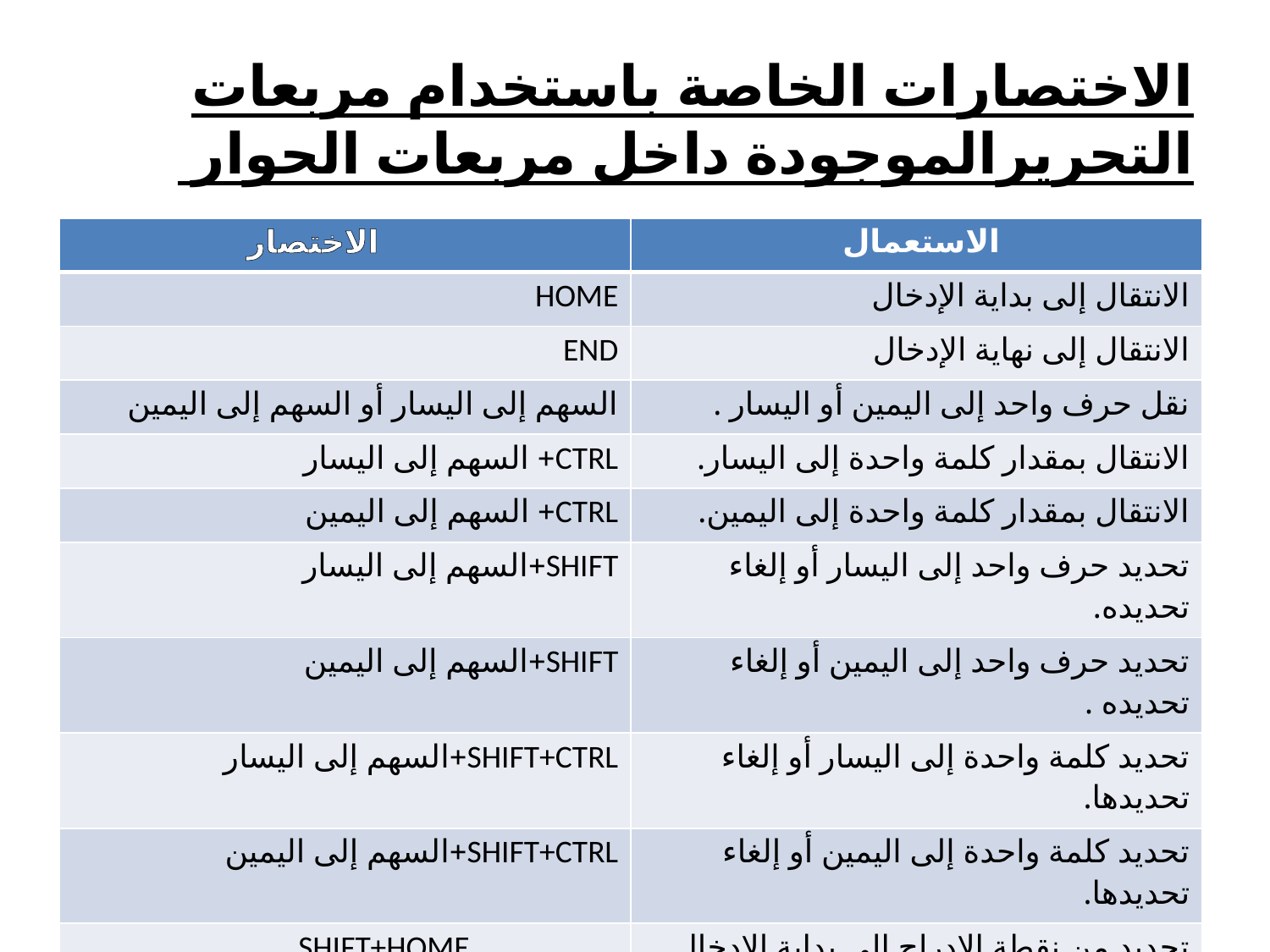

# الاختصارات الخاصة باستخدام مربعات التحريرالموجودة داخل مربعات الحوار
| الاختصار | الاستعمال |
| --- | --- |
| HOME | الانتقال إلى بداية الإدخال |
| END | الانتقال إلى نهاية الإدخال |
| السهم إلى اليسار أو السهم إلى اليمين | نقل حرف واحد إلى اليمين أو اليسار . |
| CTRL+ السهم إلى اليسار | الانتقال بمقدار كلمة واحدة إلى اليسار. |
| CTRL+ السهم إلى اليمين | الانتقال بمقدار كلمة واحدة إلى اليمين. |
| SHIFT+السهم إلى اليسار | تحديد حرف واحد إلى اليسار أو إلغاء تحديده. |
| SHIFT+السهم إلى اليمين | تحديد حرف واحد إلى اليمين أو إلغاء تحديده . |
| SHIFT+CTRL+السهم إلى اليسار | تحديد كلمة واحدة إلى اليسار أو إلغاء تحديدها. |
| SHIFT+CTRL+السهم إلى اليمين | تحديد كلمة واحدة إلى اليمين أو إلغاء تحديدها. |
| SHIFT+HOME | تحديد من نقطة الإدراج إلى بداية الإدخال. |
| SHIFT+END | تحديد من نقطة الإدراج إلى نهاية الإدخال. |